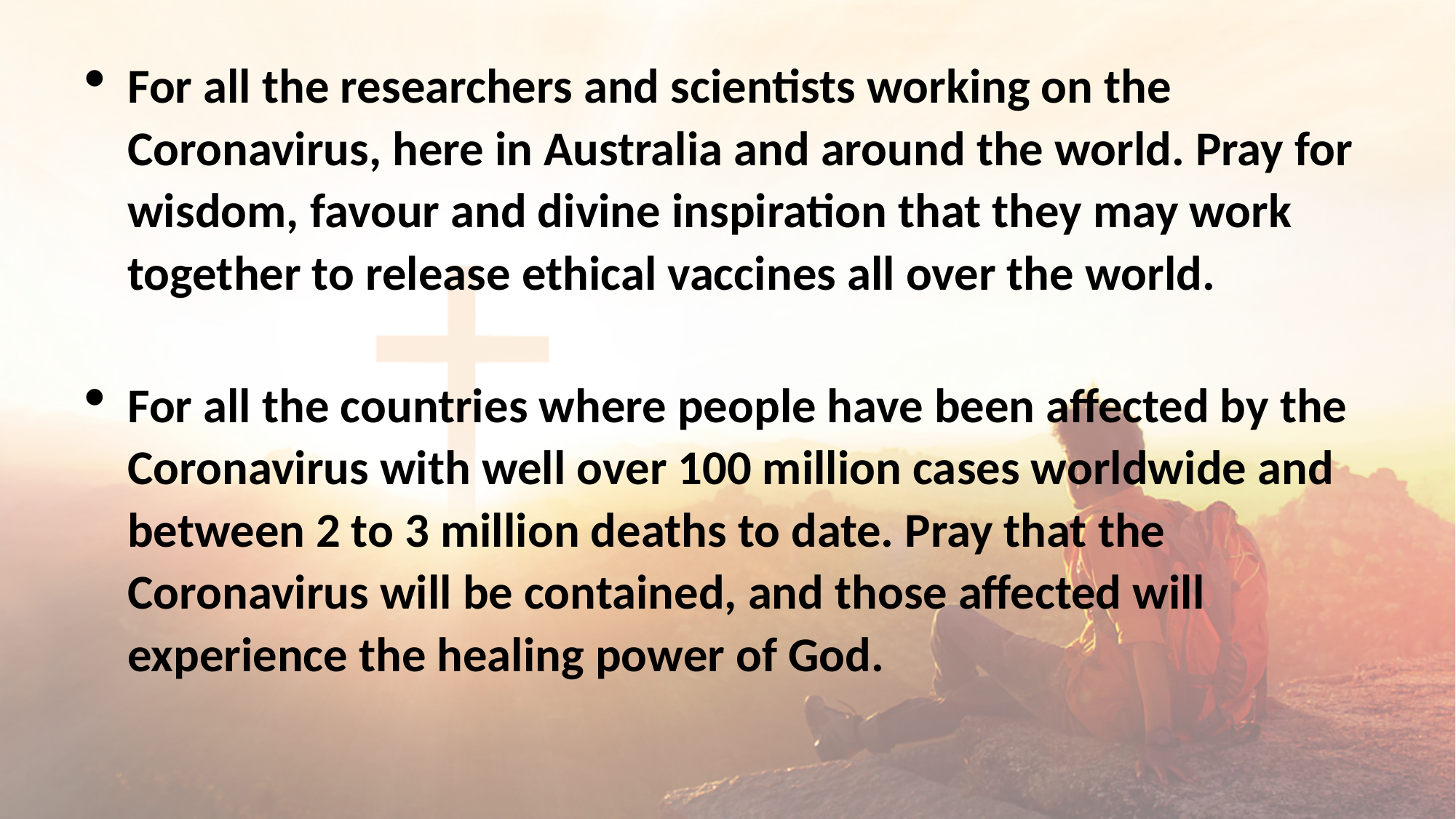

For all the researchers and scientists working on the Coronavirus, here in Australia and around the world. Pray for wisdom, favour and divine inspiration that they may work together to release ethical vaccines all over the world.

For all the countries where people have been affected by the Coronavirus with well over 100 million cases worldwide and between 2 to 3 million deaths to date. Pray that the Coronavirus will be contained, and those affected will experience the healing power of God.

#